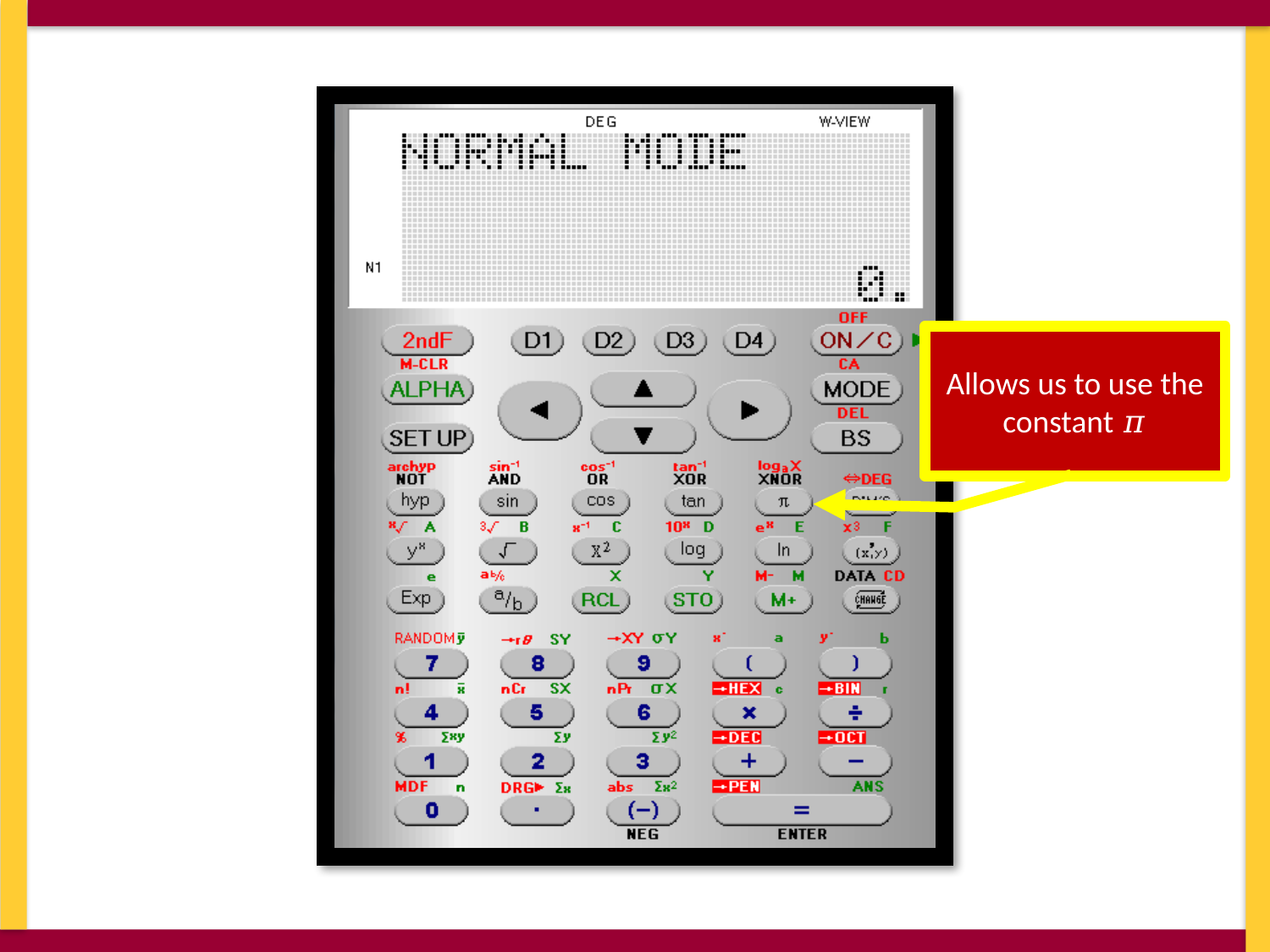

Allows us to use the constant 𝜋